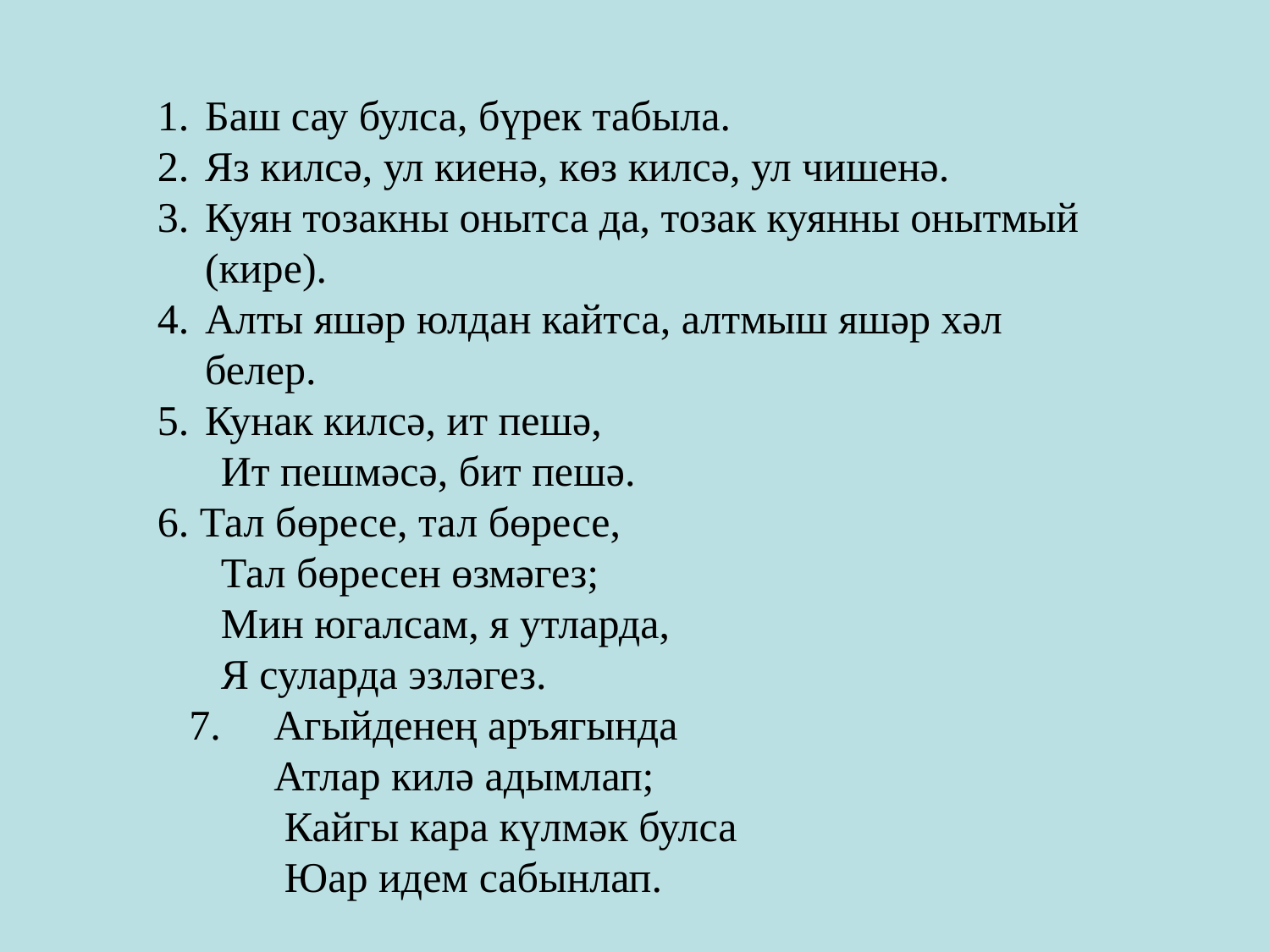

Баш сау булса, бүрек табыла.
Яз килсә, ул киенә, көз килсә, ул чишенә.
Куян тозакны онытса да, тозак куянны онытмый (кире).
Алты яшәр юлдан кайтса, алтмыш яшәр хәл белер.
Кунак килсә, ит пешә,
Ит пешмәсә, бит пешә.
6. Тал бөресе, тал бөресе,
Тал бөресен өзмәгез;
Мин югалсам, я утларда,
Я суларда эзләгез.
   7.     Агыйденең аръягында
           Атлар килә адымлап;
            Кайгы кара күлмәк булса
            Юар идем сабынлап.